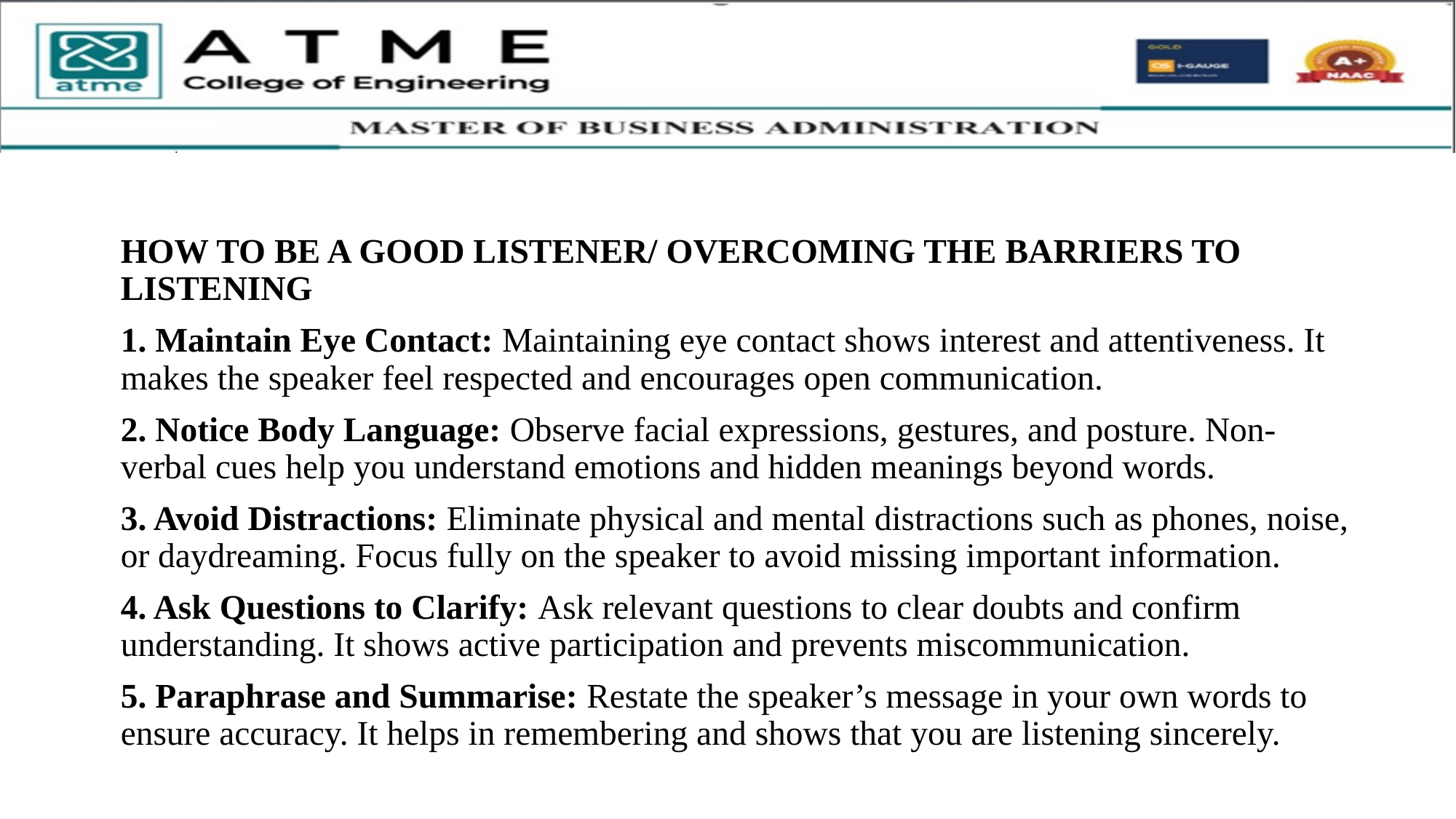

HOW TO BE A GOOD LISTENER/ OVERCOMING THE BARRIERS TO LISTENING
1. Maintain Eye Contact: Maintaining eye contact shows interest and attentiveness. It makes the speaker feel respected and encourages open communication.
2. Notice Body Language: Observe facial expressions, gestures, and posture. Non-verbal cues help you understand emotions and hidden meanings beyond words.
3. Avoid Distractions: Eliminate physical and mental distractions such as phones, noise, or daydreaming. Focus fully on the speaker to avoid missing important information.
4. Ask Questions to Clarify: Ask relevant questions to clear doubts and confirm understanding. It shows active participation and prevents miscommunication.
5. Paraphrase and Summarise: Restate the speaker’s message in your own words to ensure accuracy. It helps in remembering and shows that you are listening sincerely.